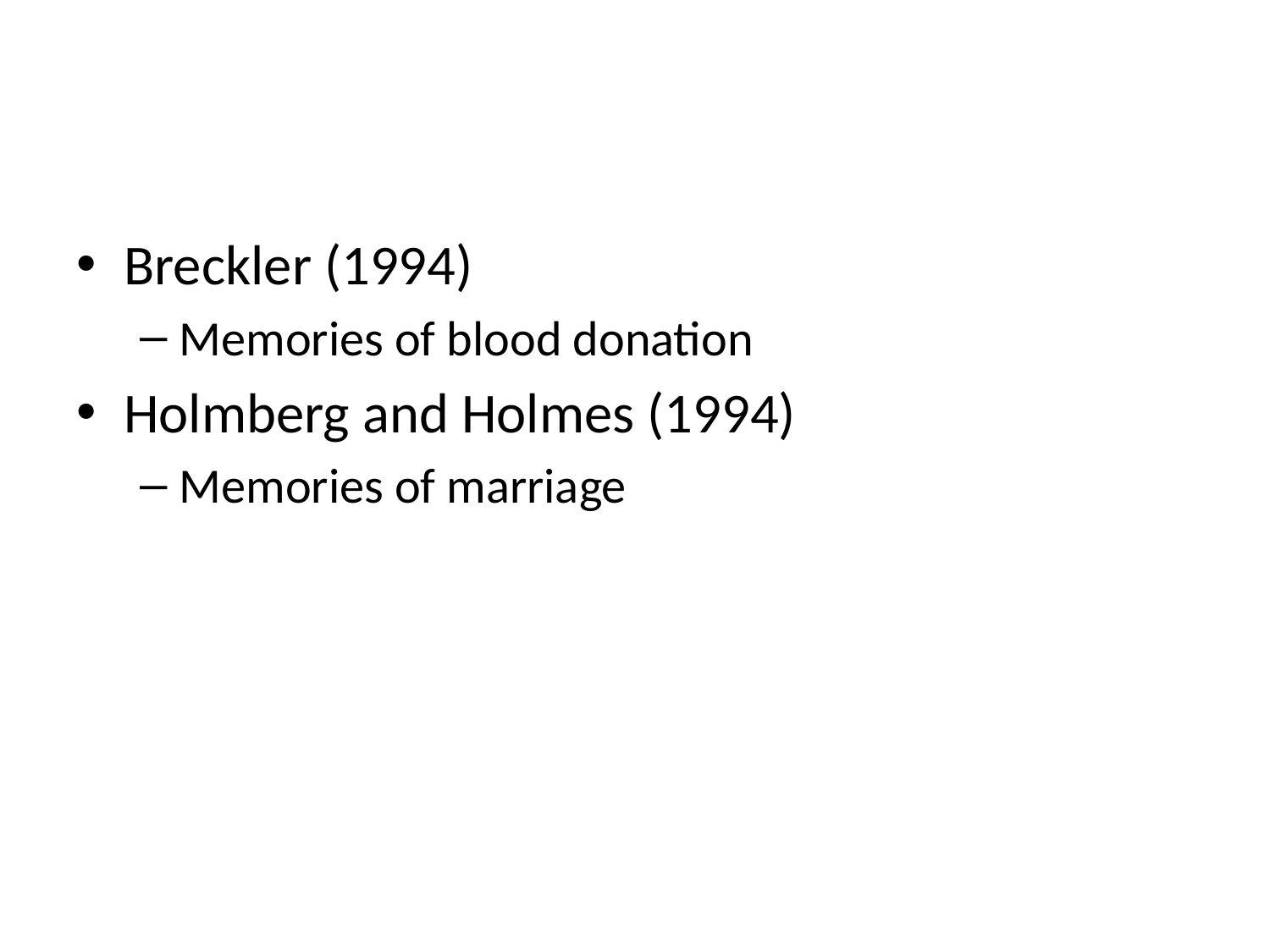

#
Breckler (1994)
Memories of blood donation
Holmberg and Holmes (1994)
Memories of marriage